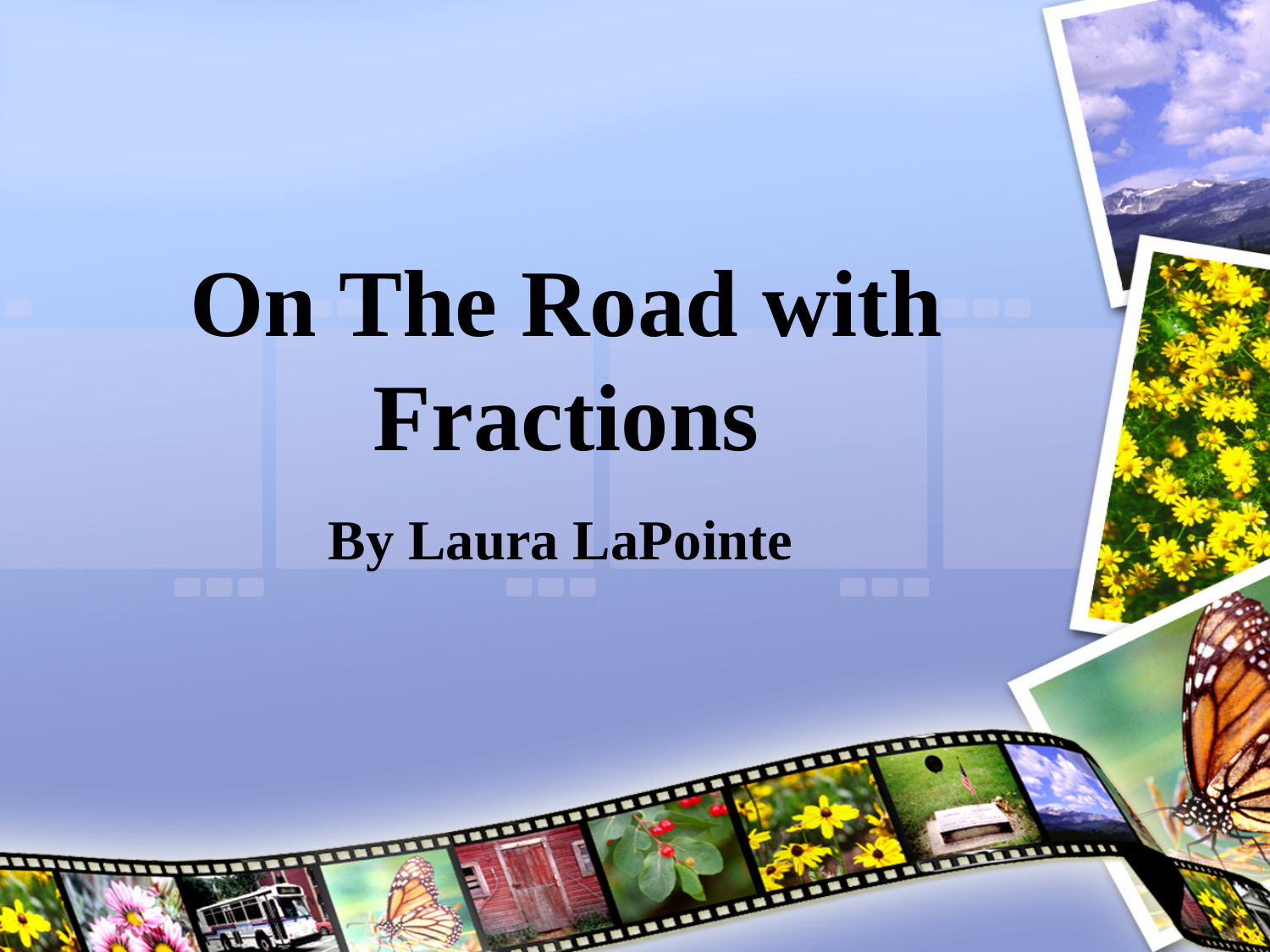

# On The Road with Fractions
By Laura LaPointe